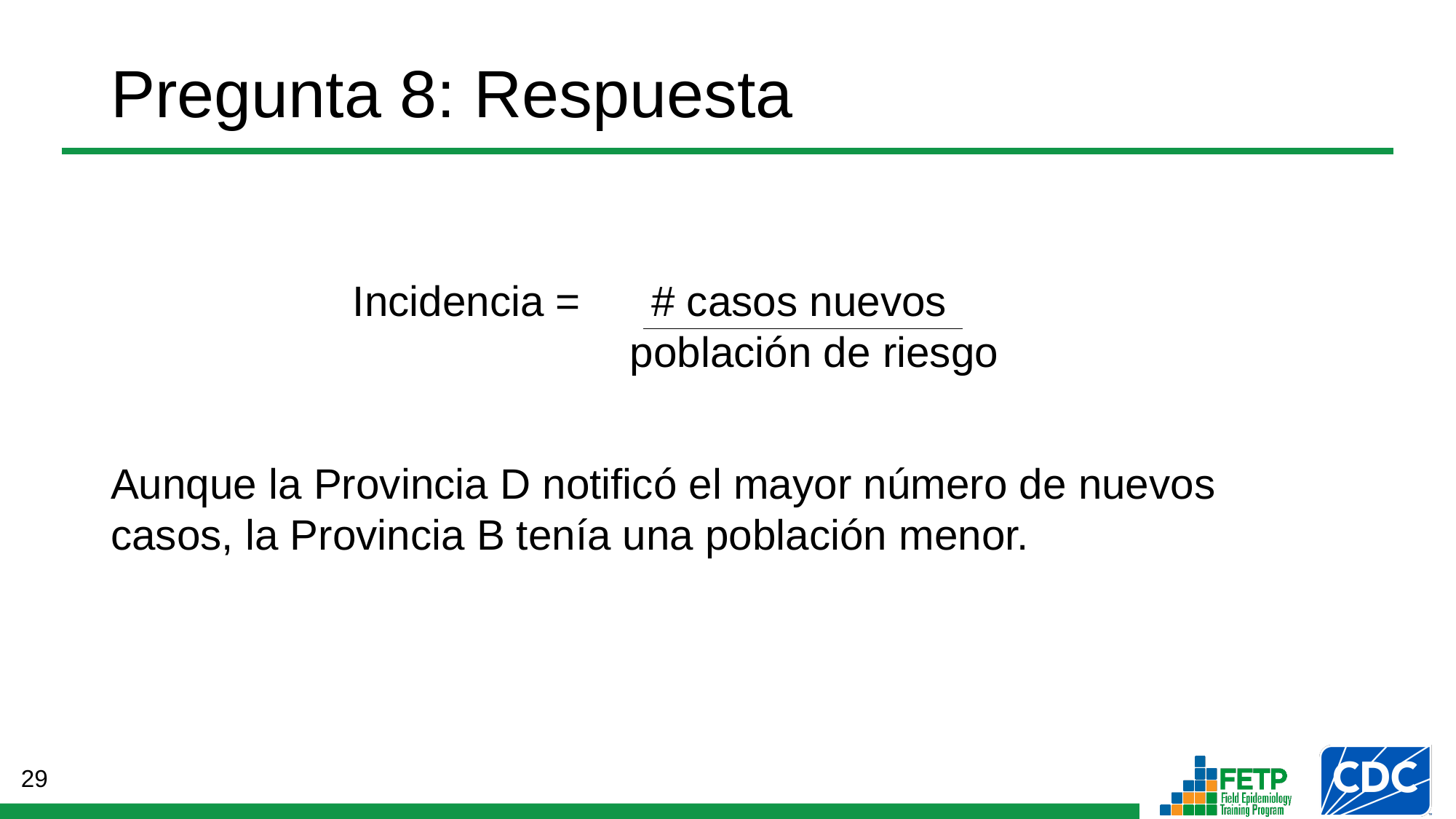

# Pregunta 8: Respuesta
		  Incidencia =      # casos nuevos
				       población de riesgo

Aunque la Provincia D notificó el mayor número de nuevos casos, la Provincia B tenía una población menor.